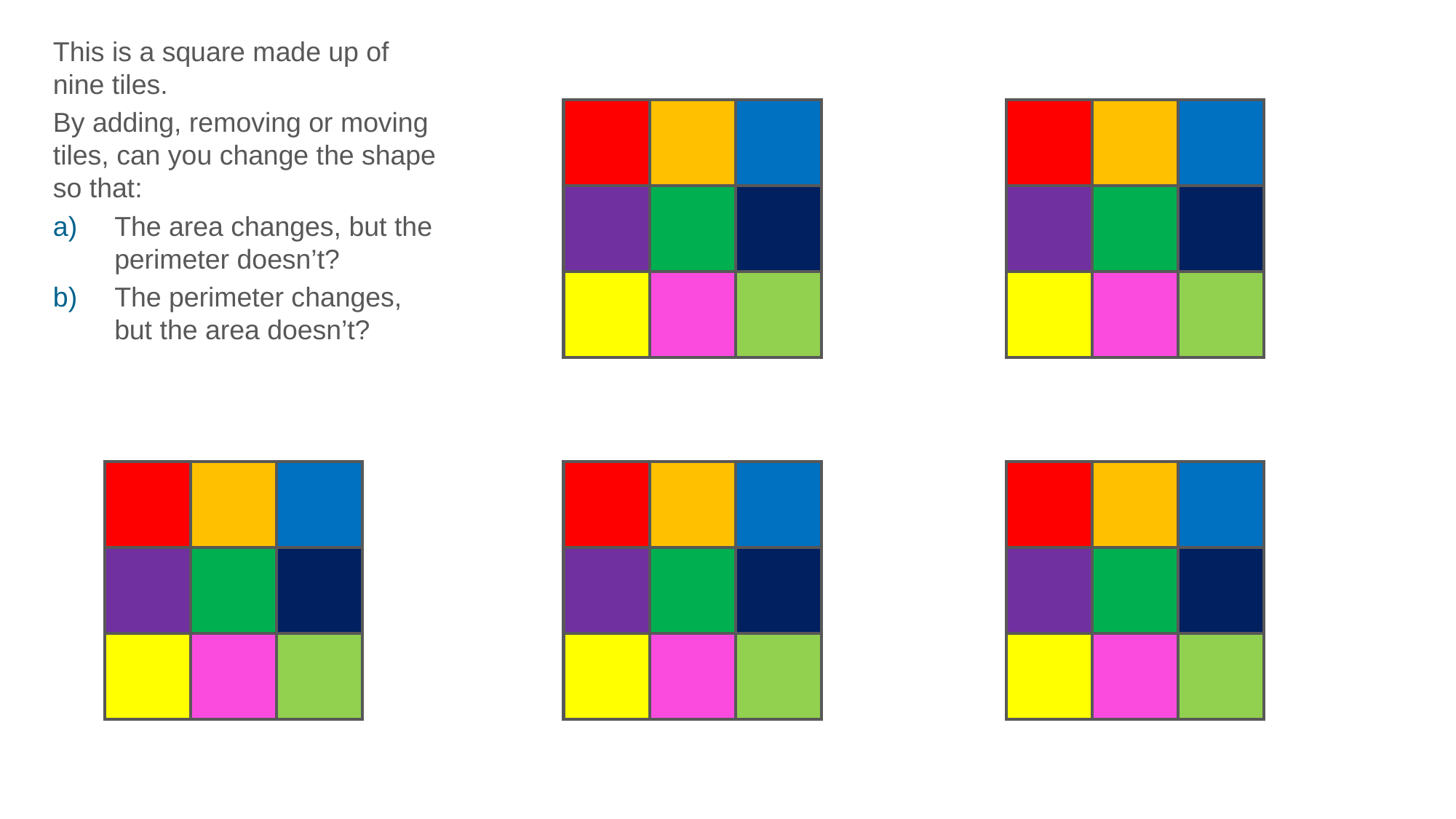

This is a square made up of nine tiles.
By adding, removing or moving tiles, can you change the shape so that:
The area changes, but the perimeter doesn’t?
The perimeter changes, but the area doesn’t?
|  |  |  |
| --- | --- | --- |
|  |  |  |
|  |  |  |
|  |  |  |
| --- | --- | --- |
|  |  |  |
|  |  |  |
|  |  |  |
| --- | --- | --- |
|  |  |  |
|  |  |  |
|  |  |  |
| --- | --- | --- |
|  |  |  |
|  |  |  |
|  |  |  |
| --- | --- | --- |
|  |  |  |
|  |  |  |